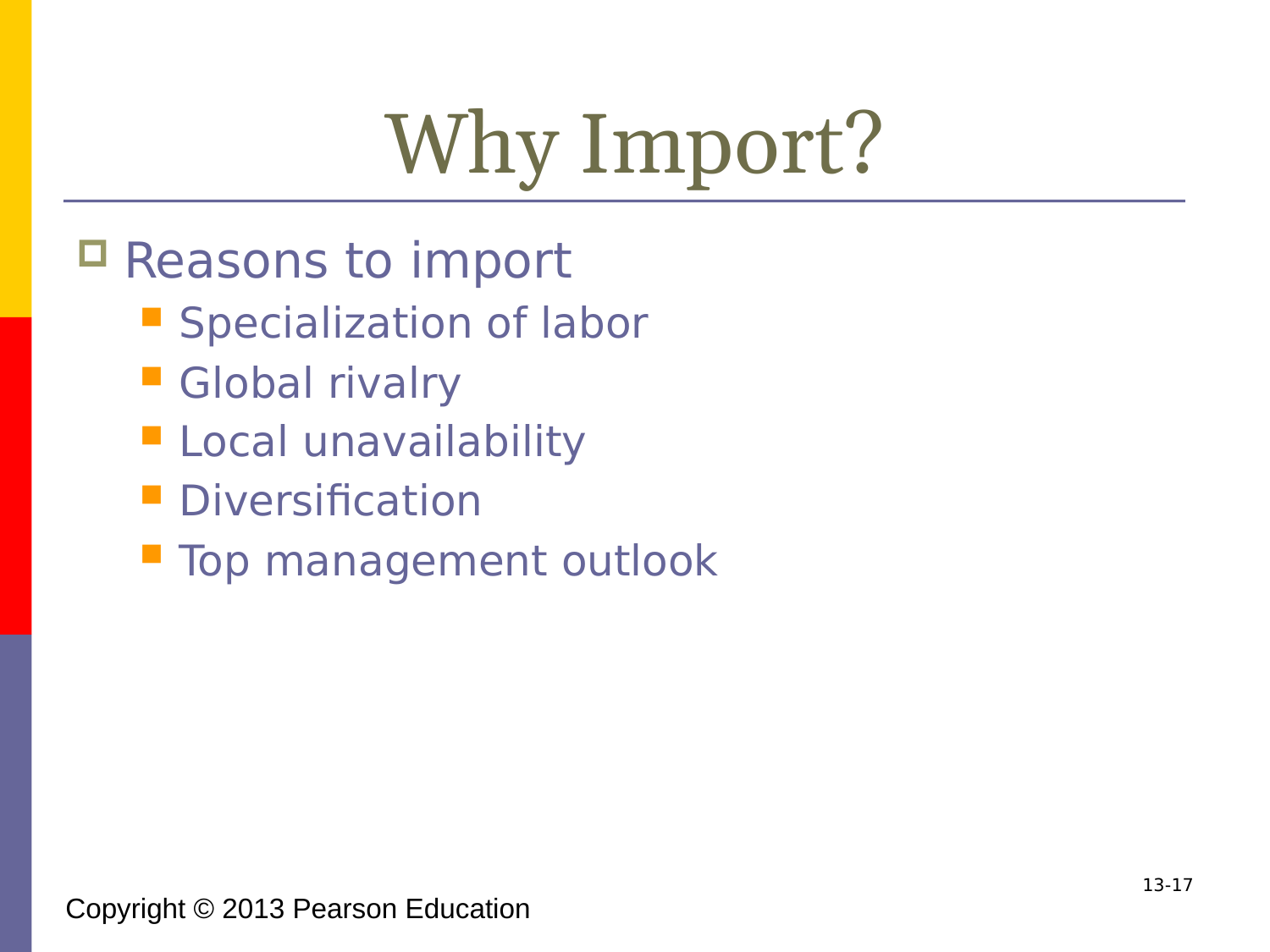

# Why Import?
Reasons to import
Specialization of labor
Global rivalry
Local unavailability
Diversification
Top management outlook
13-17